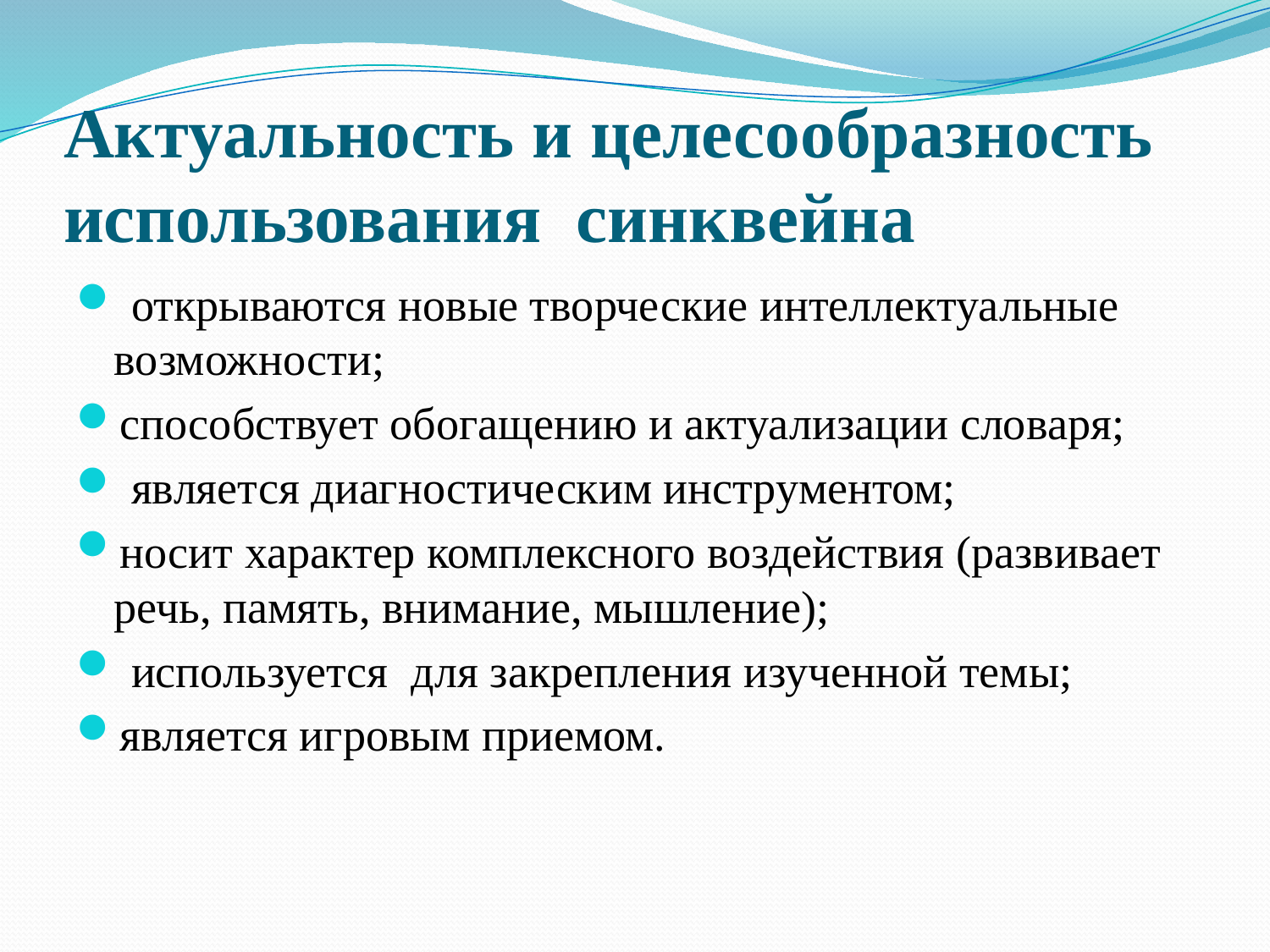

# Актуальность и целесообразность использования  синквейна
 открываются новые творческие интеллектуальные  возможности;
способствует обогащению и актуализации словаря;
 является диагностическим инструментом;
носит характер комплексного воздействия (развивает речь, память, внимание, мышление);
 используется  для закрепления изученной темы;
является игровым приемом.